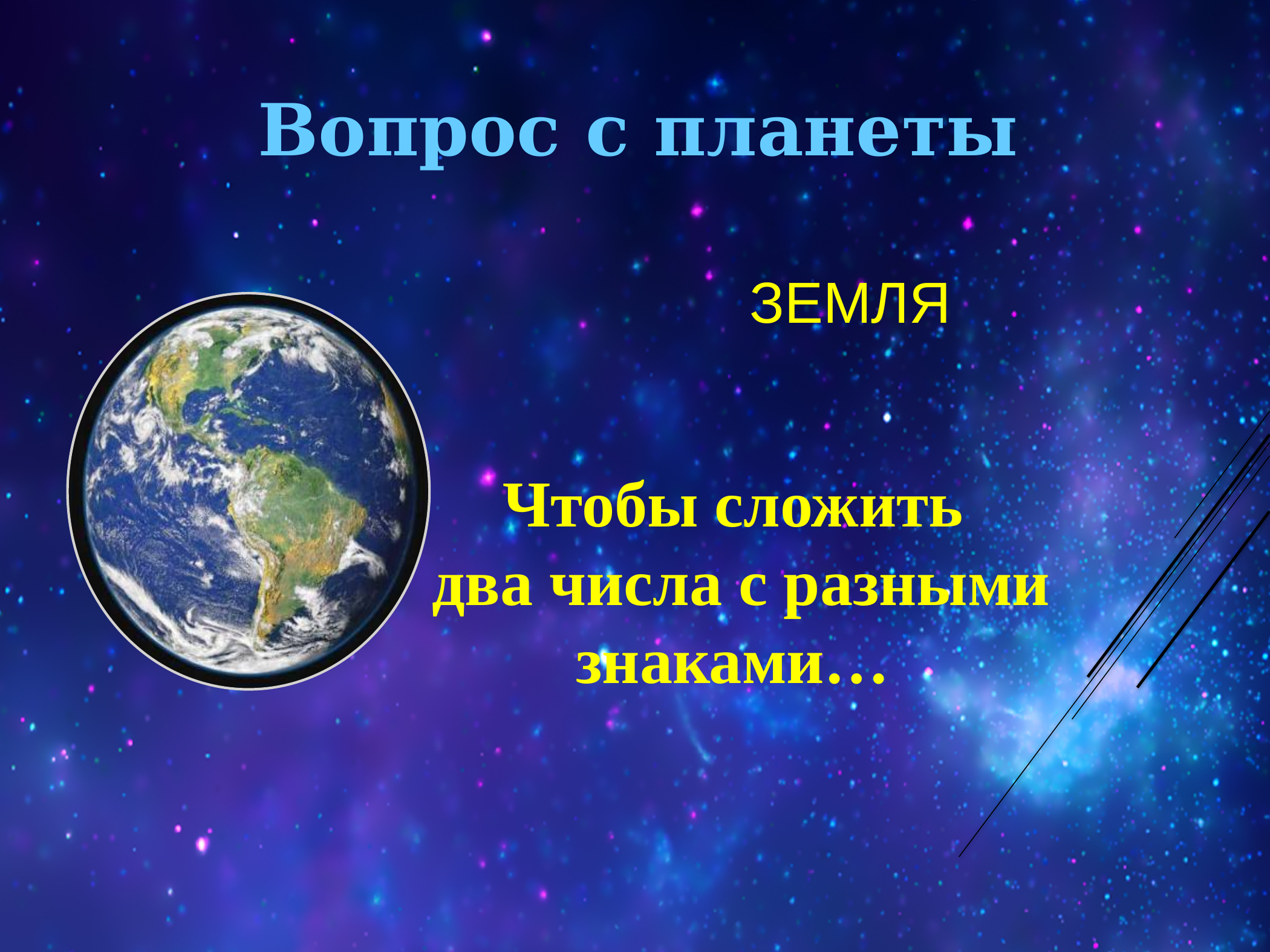

Вопрос с планеты
ЗЕМЛЯ

Чтобы сложить
 два числа с разными знаками…
#